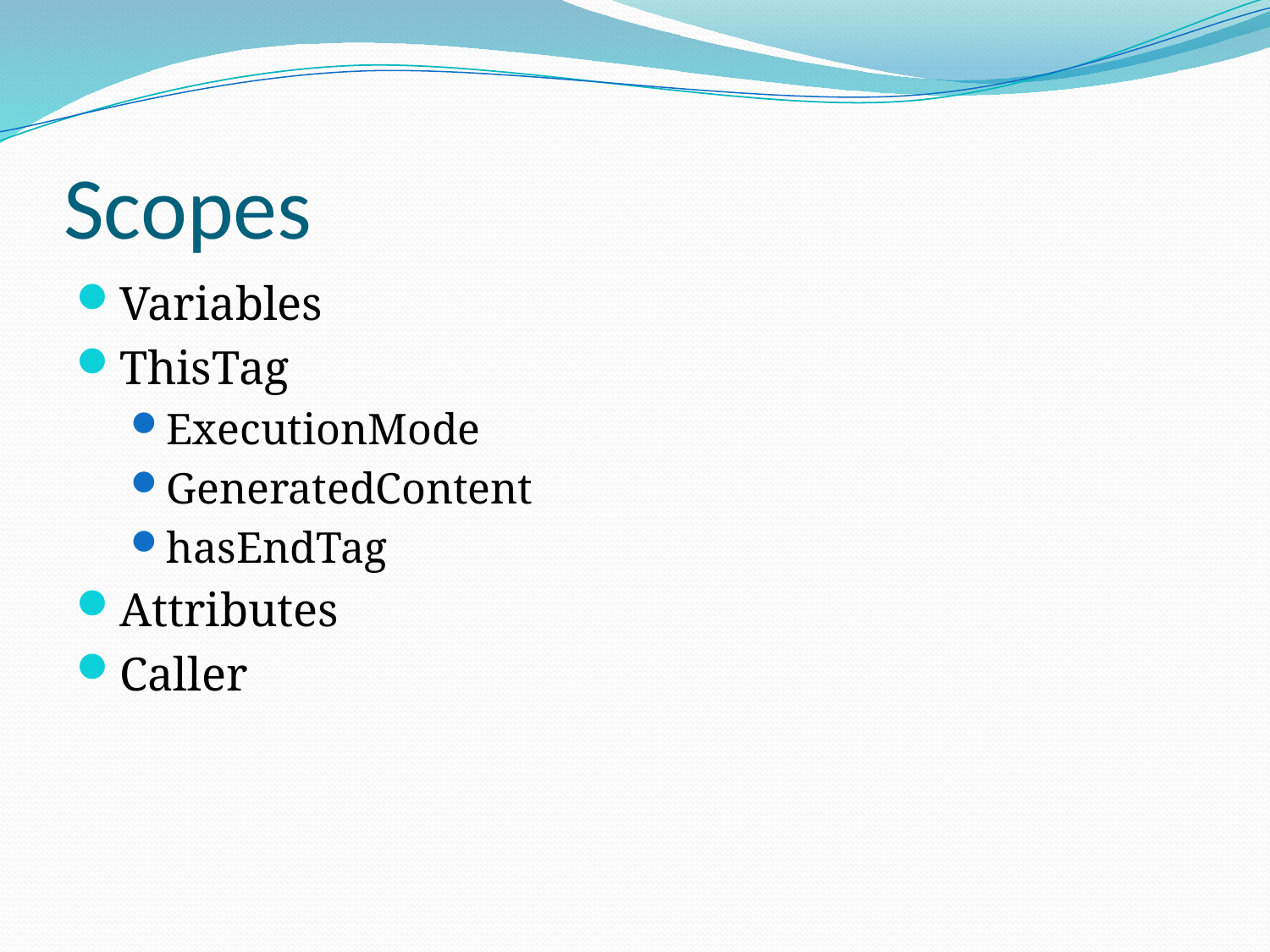

# Scopes
Variables
ThisTag
ExecutionMode
GeneratedContent
hasEndTag
Attributes
Caller